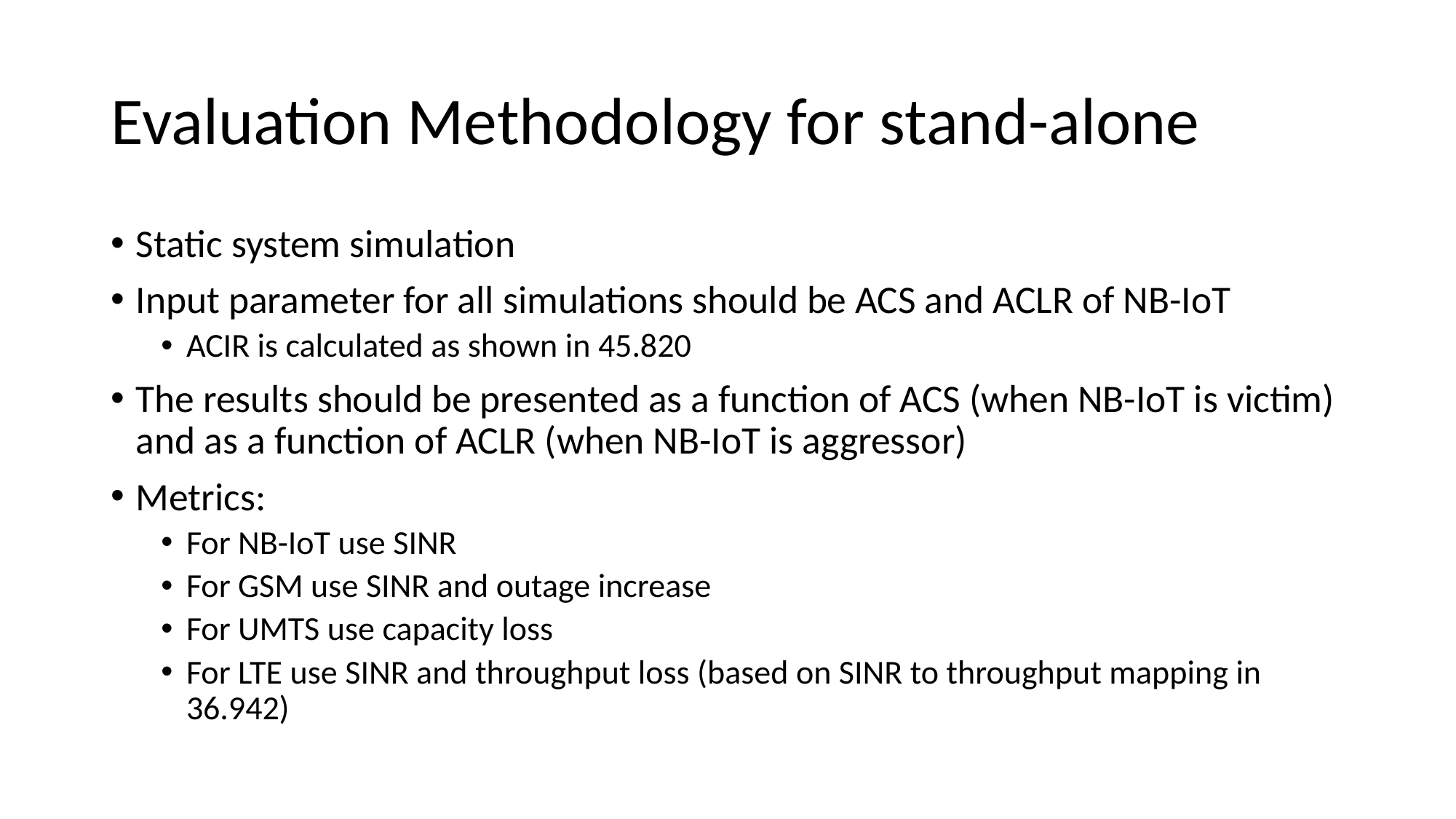

# Evaluation Methodology for stand-alone
Static system simulation
Input parameter for all simulations should be ACS and ACLR of NB-IoT
ACIR is calculated as shown in 45.820
The results should be presented as a function of ACS (when NB-IoT is victim) and as a function of ACLR (when NB-IoT is aggressor)
Metrics:
For NB-IoT use SINR
For GSM use SINR and outage increase
For UMTS use capacity loss
For LTE use SINR and throughput loss (based on SINR to throughput mapping in 36.942)